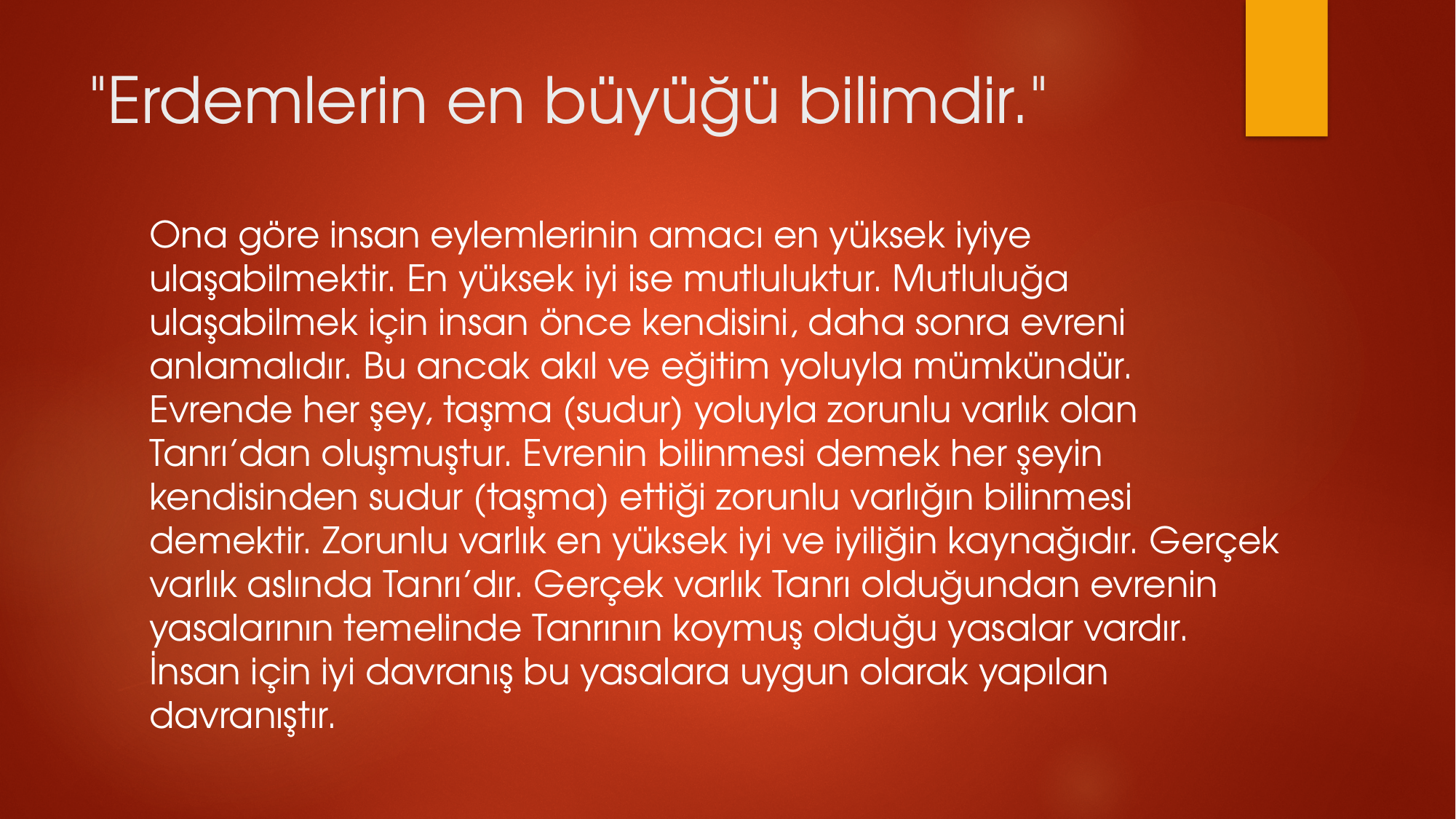

# "Erdemlerin en büyüğü bilimdir."
Ona göre insan eylemlerinin amacı en yüksek iyiye ulaşabilmektir. En yüksek iyi ise mutluluktur. Mutluluğa ulaşabilmek için insan önce kendisini, daha sonra evreni anlamalıdır. Bu ancak akıl ve eğitim yoluyla mümkündür. Evrende her şey, taşma (sudur) yoluyla zorunlu varlık olan Tanrı’dan oluşmuştur. Evrenin bilinmesi demek her şeyin kendisinden sudur (taşma) ettiği zorunlu varlığın bilinmesi demektir. Zorunlu varlık en yüksek iyi ve iyiliğin kaynağıdır. Gerçek varlık aslında Tanrı’dır. Gerçek varlık Tanrı olduğundan evrenin yasalarının temelinde Tanrının koymuş olduğu yasalar vardır. İnsan için iyi davranış bu yasalara uygun olarak yapılan davranıştır.